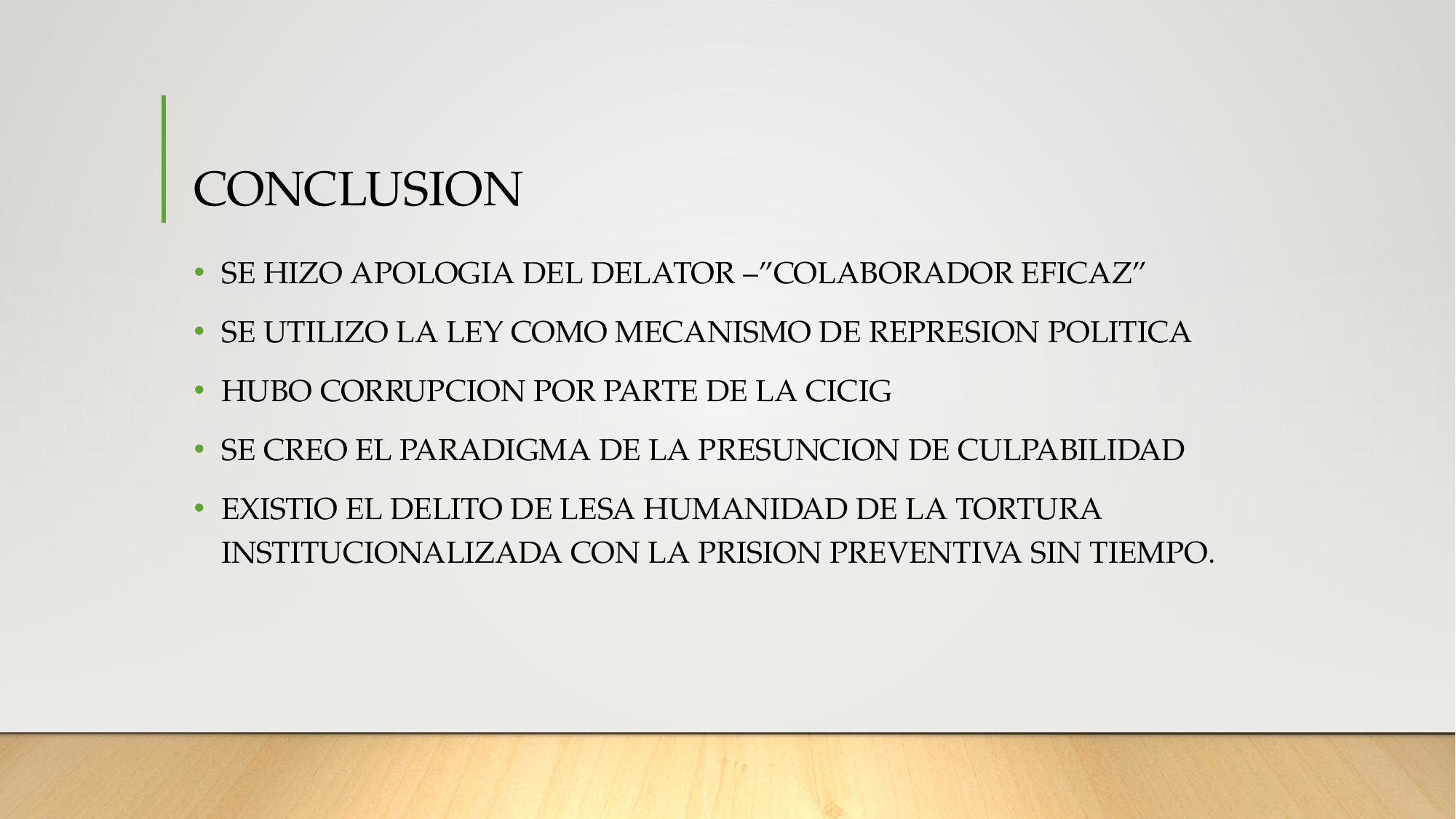

# CONCLUSION
SE HIZO APOLOGIA DEL DELATOR –”COLABORADOR EFICAZ”
SE UTILIZO LA LEY COMO MECANISMO DE REPRESION POLITICA
HUBO CORRUPCION POR PARTE DE LA CICIG
SE CREO EL PARADIGMA DE LA PRESUNCION DE CULPABILIDAD
EXISTIO EL DELITO DE LESA HUMANIDAD DE LA TORTURA INSTITUCIONALIZADA CON LA PRISION PREVENTIVA SIN TIEMPO.